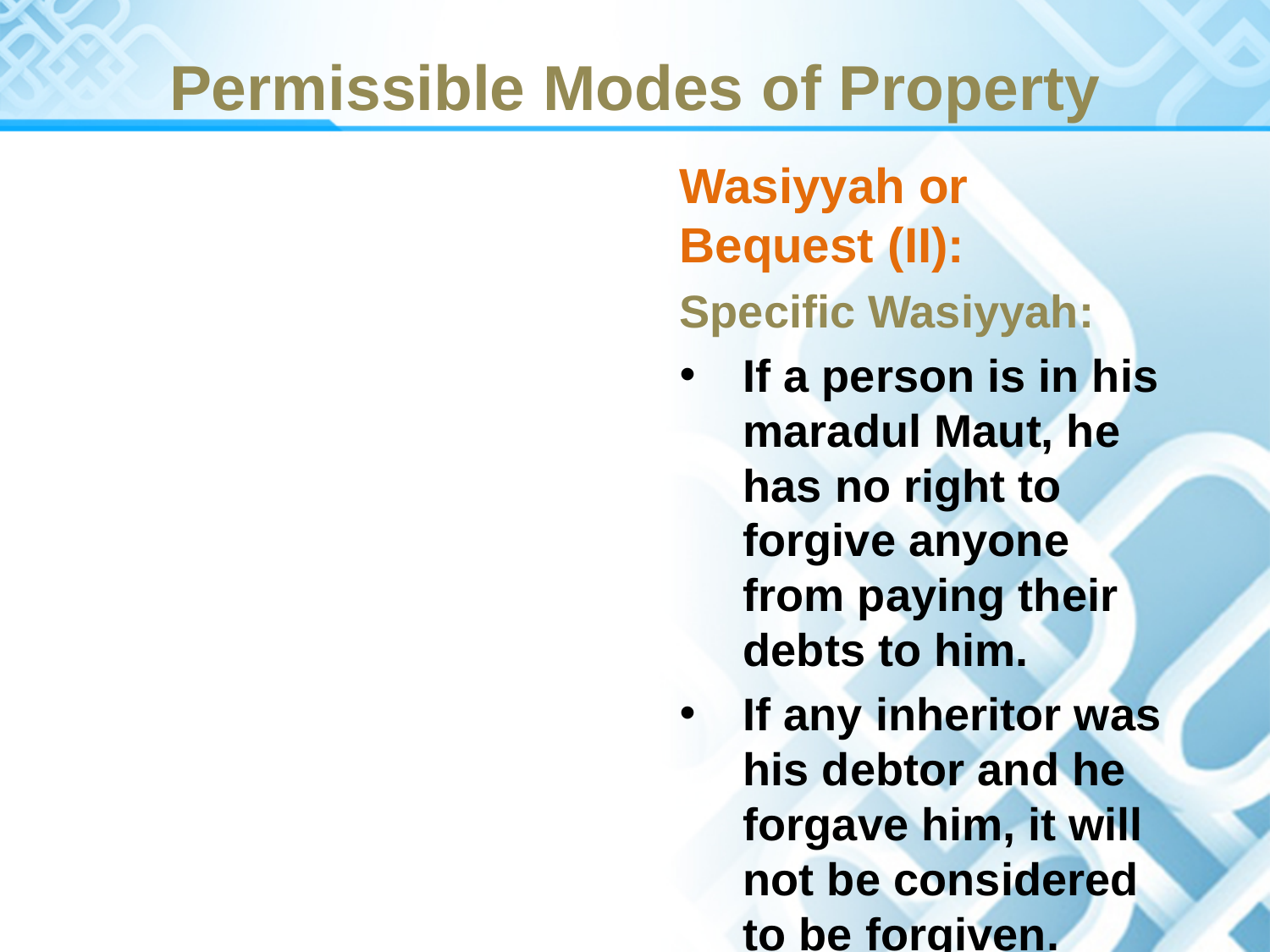

Permissible Modes of Property
Wasiyyah or Bequest (II):
Specific Wasiyyah:
If a person is in his maradul Maut, he has no right to forgive anyone from paying their debts to him.
If any inheritor was his debtor and he forgave him, it will not be considered to be forgiven.